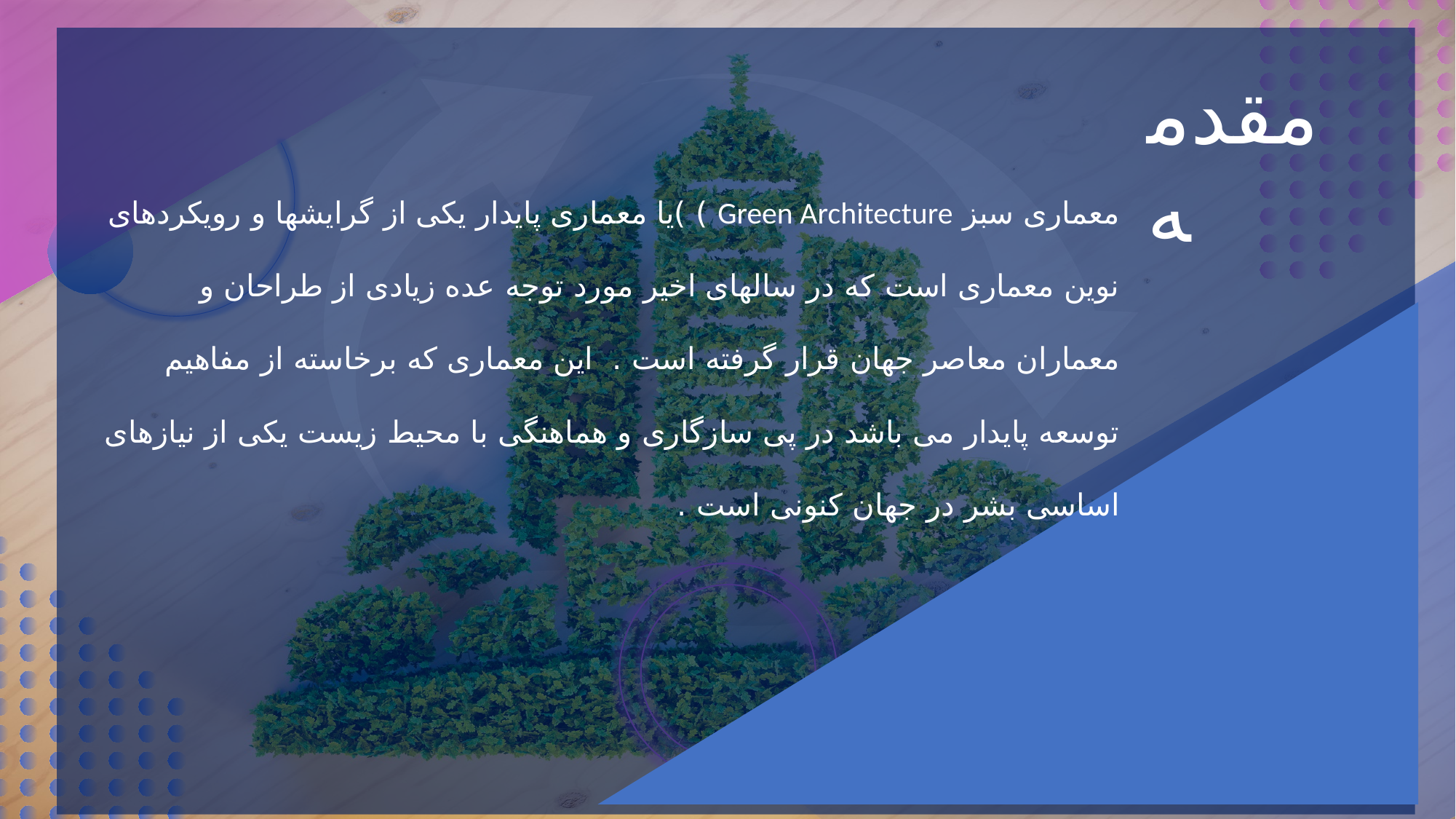

مقدمه

معماری سبز Green Architecture ) )یا معماری پایدار یکی از گرایشها و رویکردهای نوین معماری است که در سالهای اخیر مورد توجه عده زیادی از طراحان و معماران معاصر جهان قرار گرفته است .  این معماری که برخاسته از مفاهیم توسعه پایدار می باشد در پی سازگاری و هماهنگی با محیط زیست یکی از نیازهای اساسی بشر در جهان کنونی است .

4